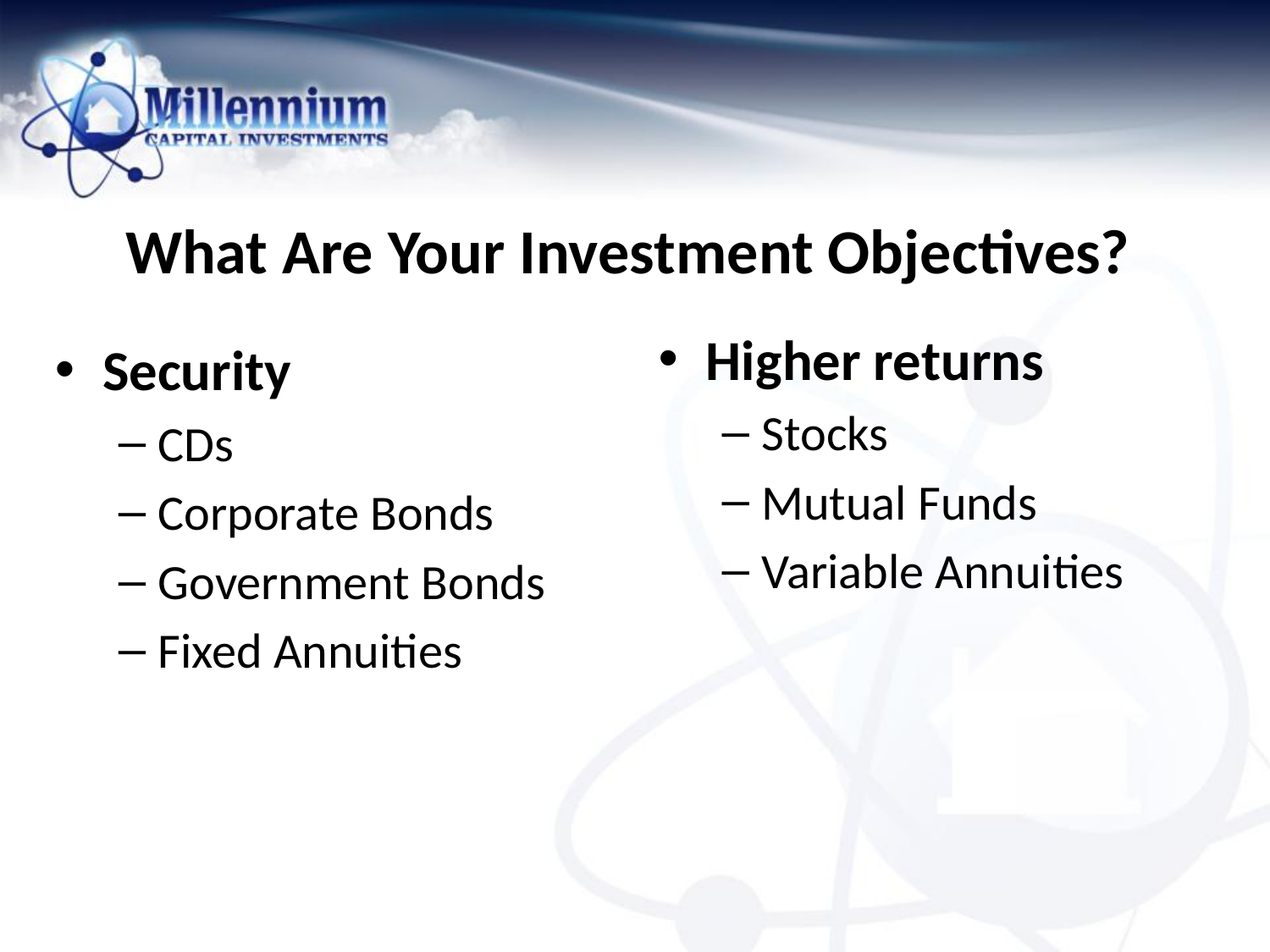

# What Are Your Investment Objectives?
Higher returns
Stocks
Mutual Funds
Variable Annuities
Security
CDs
Corporate Bonds
Government Bonds
Fixed Annuities